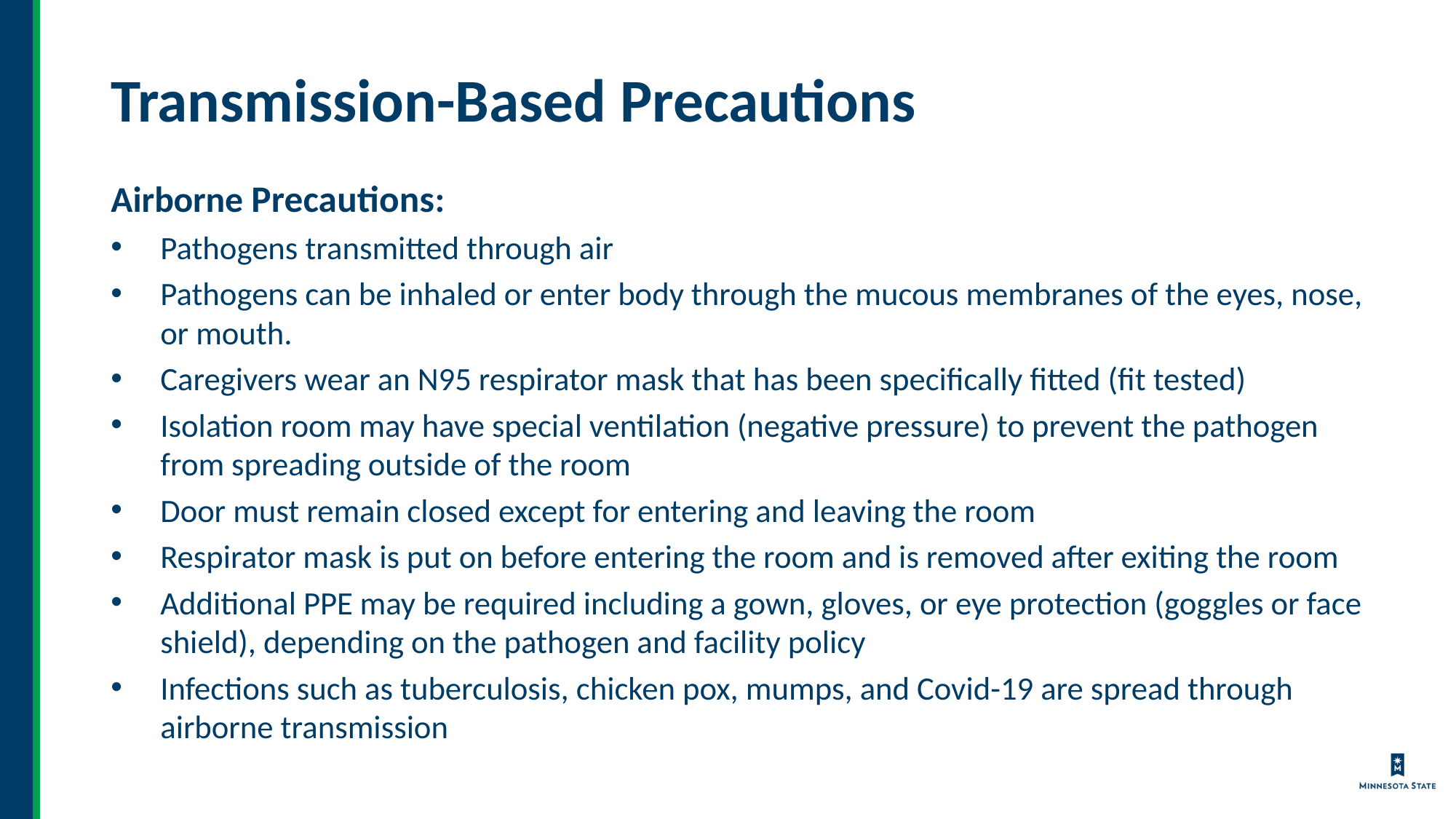

# Transmission-Based Precautions
Airborne Precautions:
Pathogens transmitted through air
Pathogens can be inhaled or enter body through the mucous membranes of the eyes, nose, or mouth.
Caregivers wear an N95 respirator mask that has been specifically fitted (fit tested)
Isolation room may have special ventilation (negative pressure) to prevent the pathogen from spreading outside of the room
Door must remain closed except for entering and leaving the room
Respirator mask is put on before entering the room and is removed after exiting the room
Additional PPE may be required including a gown, gloves, or eye protection (goggles or face shield), depending on the pathogen and facility policy
Infections such as tuberculosis, chicken pox, mumps, and Covid-19 are spread through airborne transmission